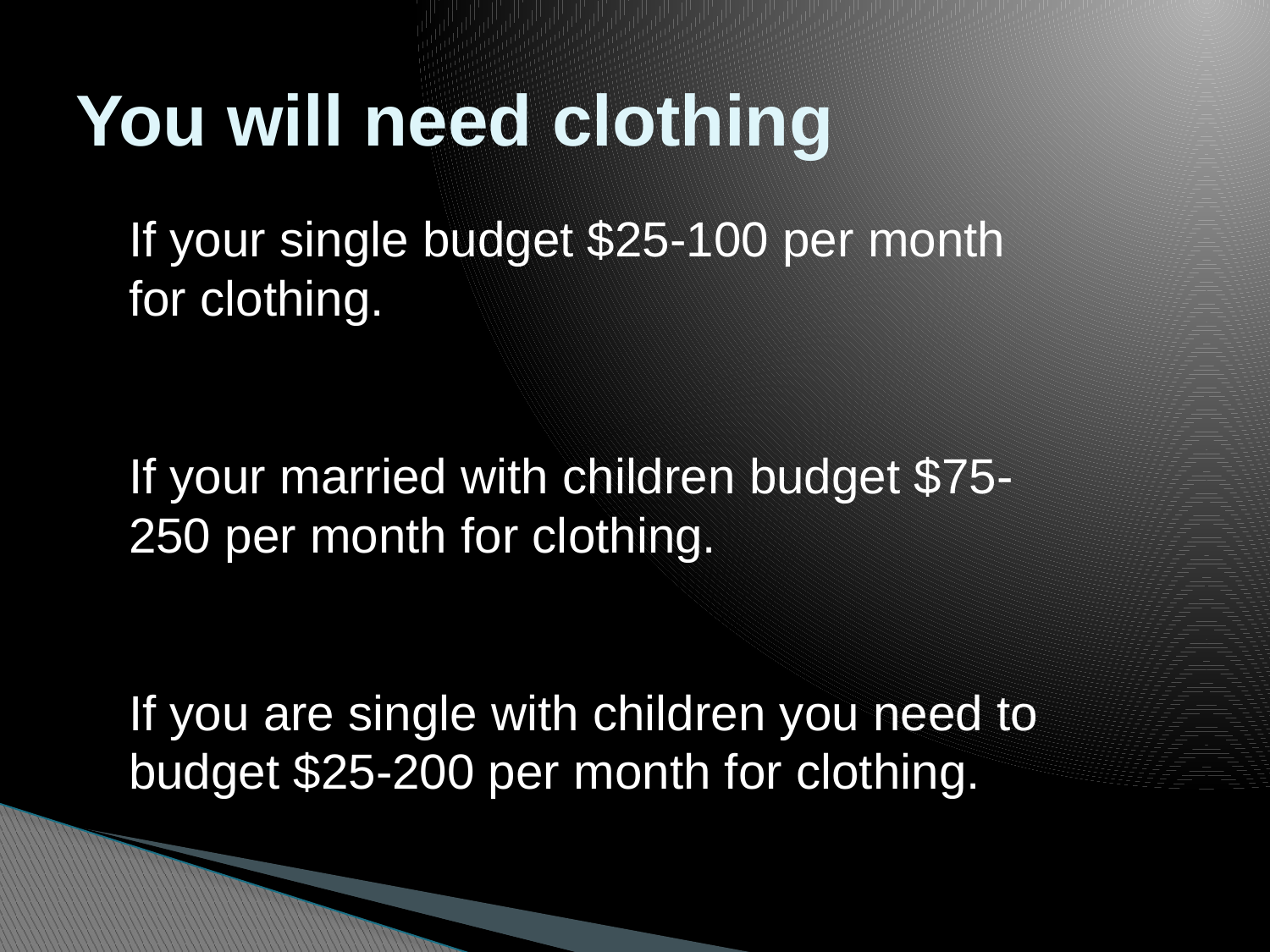

# You will need clothing
If your single budget $25-100 per month for clothing.

If your married with children budget $75-250 per month for clothing.

If you are single with children you need to budget $25-200 per month for clothing.